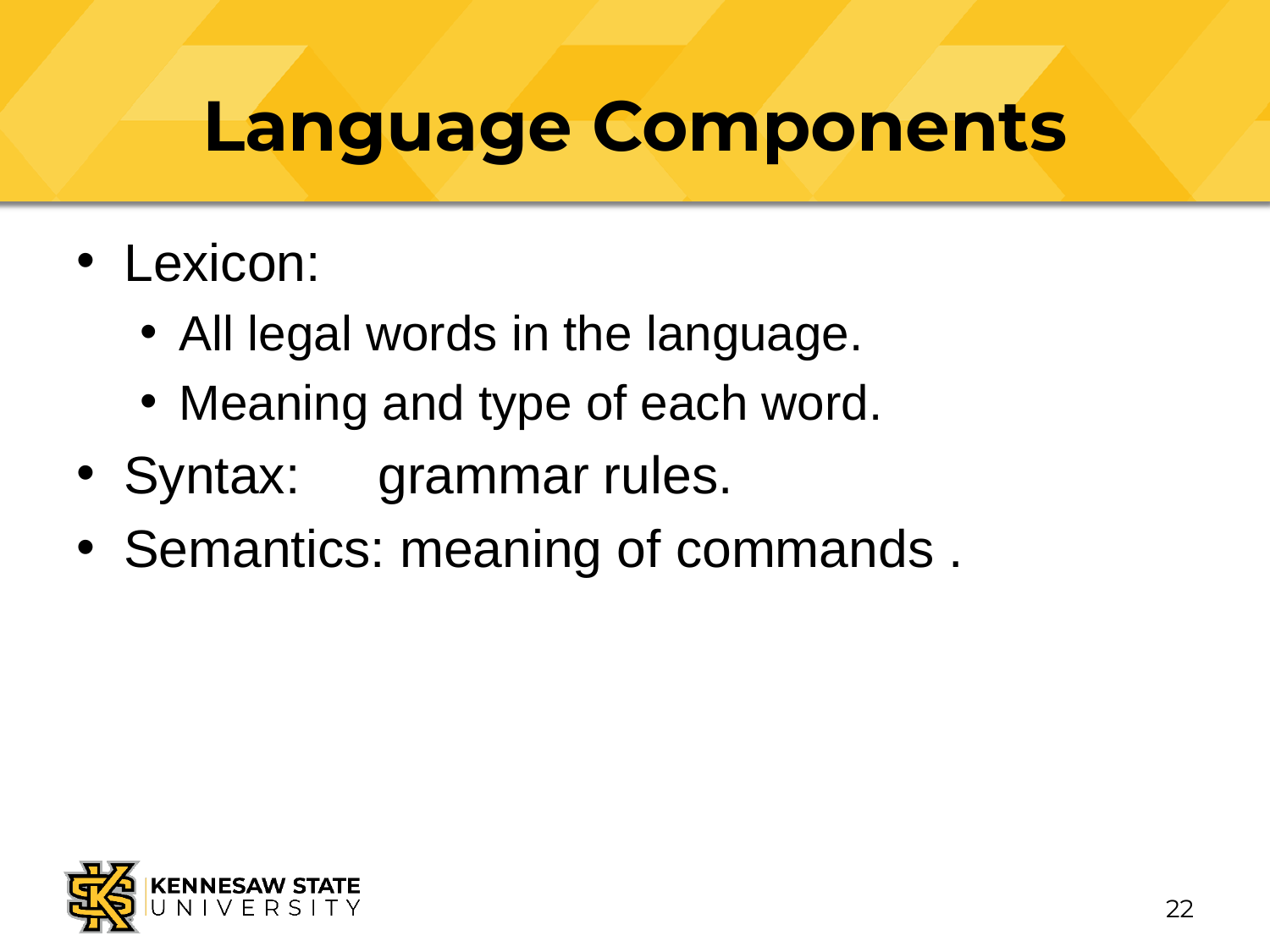

# Language Components
Lexicon:
All legal words in the language.
Meaning and type of each word.
Syntax:	grammar rules.
Semantics: meaning of commands .
22